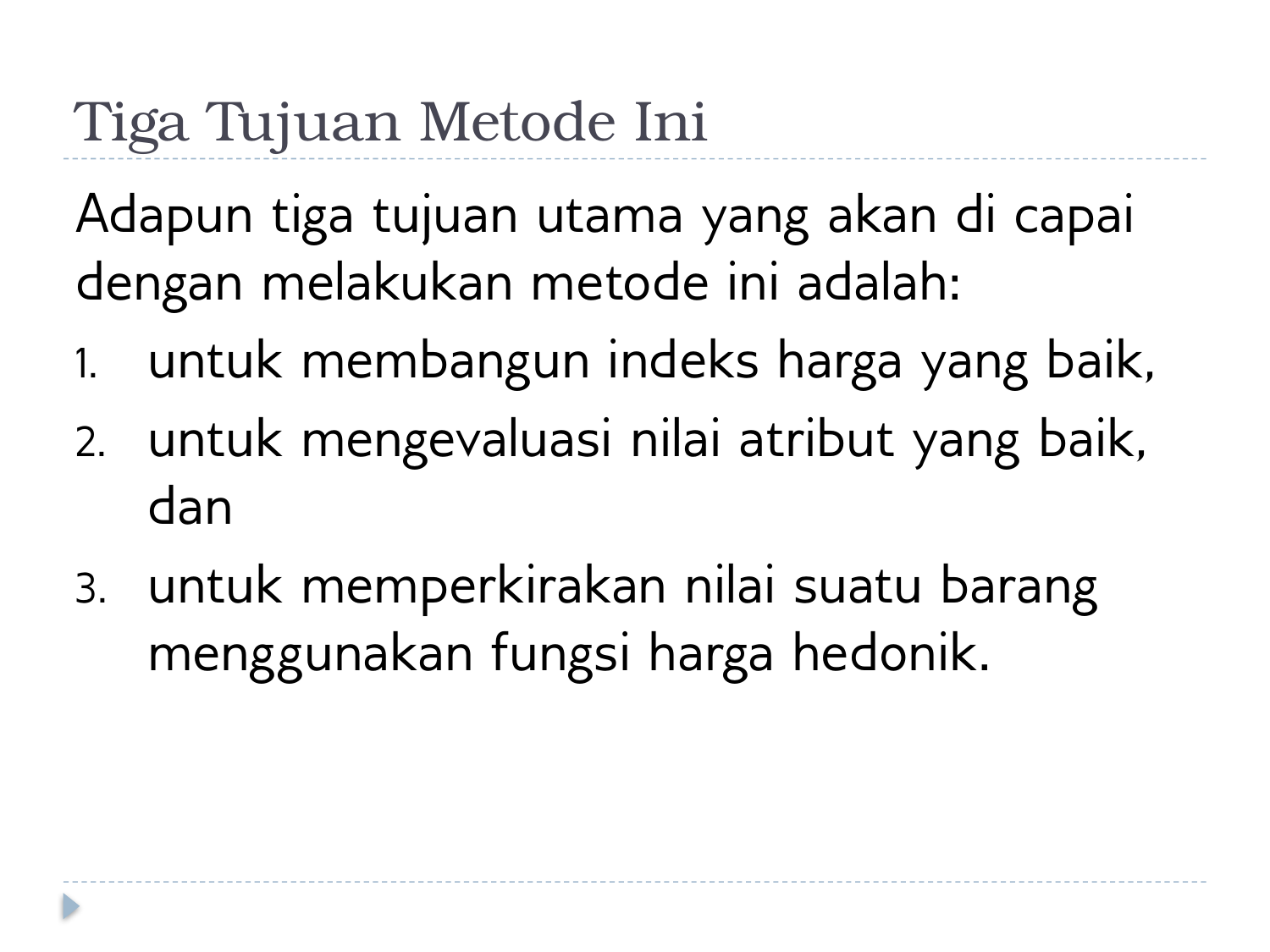

# Tiga Tujuan Metode Ini
Adapun tiga tujuan utama yang akan di capai dengan melakukan metode ini adalah:
untuk membangun indeks harga yang baik,
untuk mengevaluasi nilai atribut yang baik, dan
untuk memperkirakan nilai suatu barang
menggunakan fungsi harga hedonik.